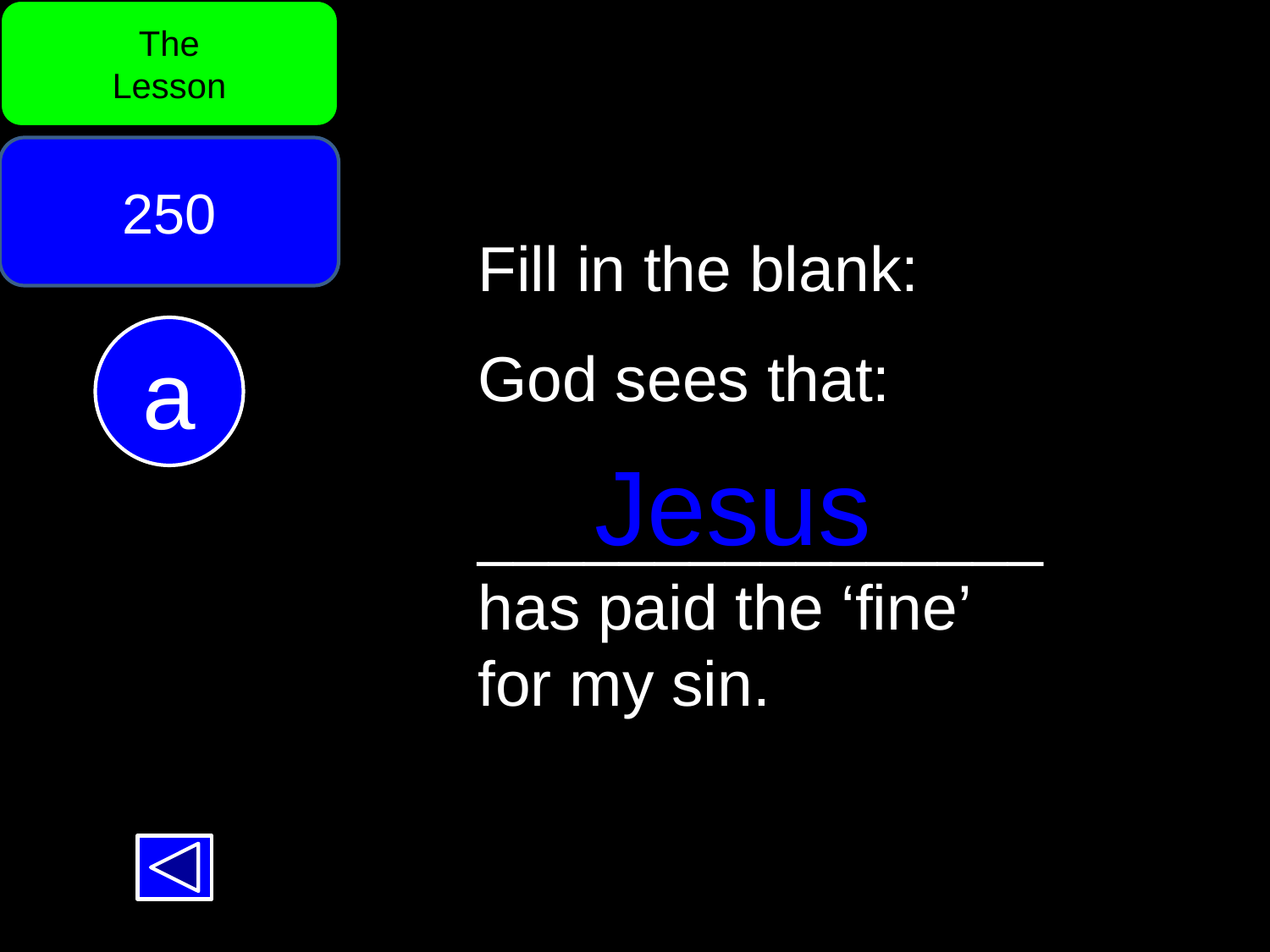

The
Lesson
250
Fill in the blank:

God sees that:

________________
has paid the ‘fine’
for my sin.
a
Jesus